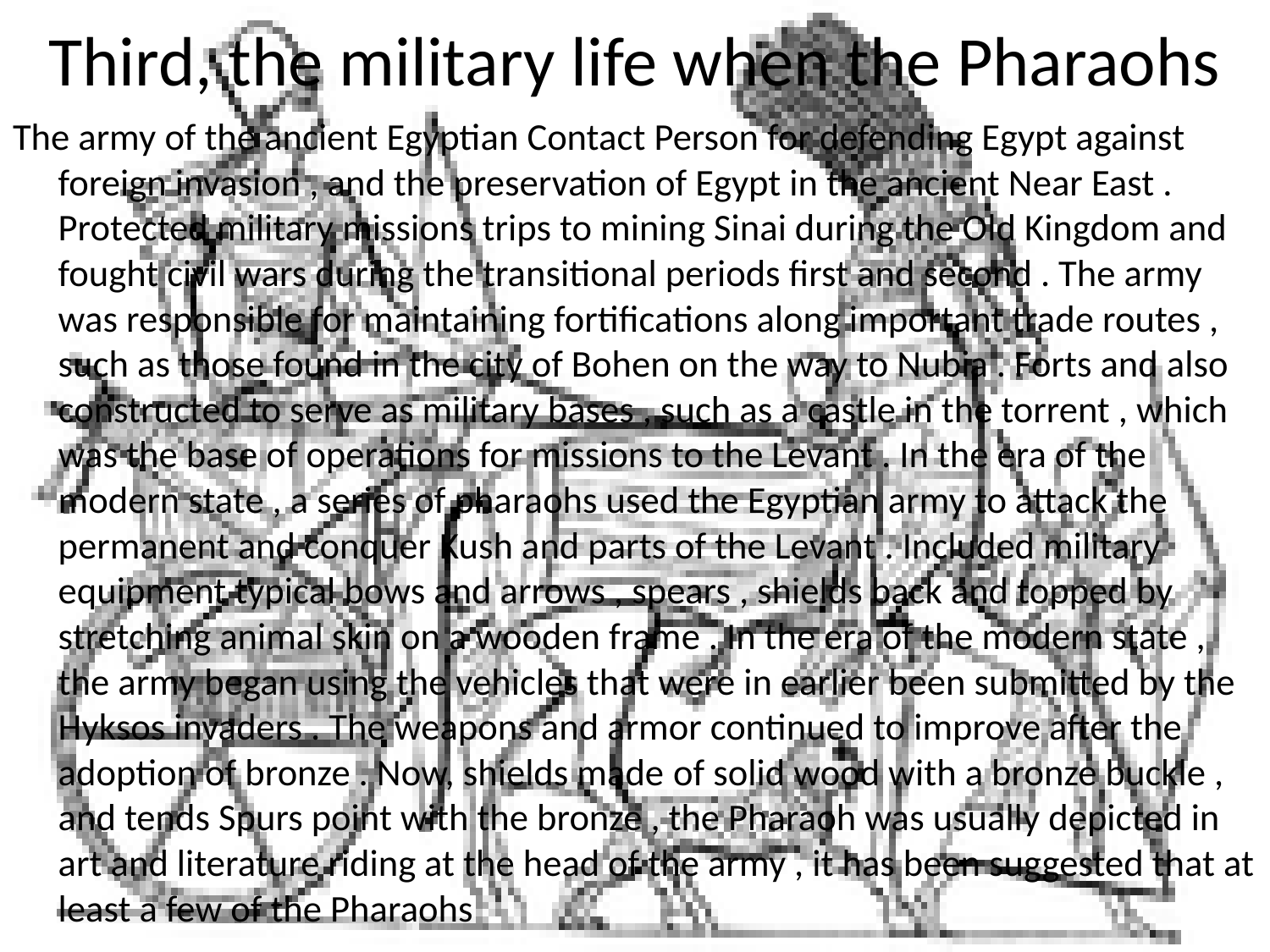

# Third, the military life when the Pharaohs
The army of the ancient Egyptian Contact Person for defending Egypt against foreign invasion , and the preservation of Egypt in the ancient Near East . Protected military missions trips to mining Sinai during the Old Kingdom and fought civil wars during the transitional periods first and second . The army was responsible for maintaining fortifications along important trade routes , such as those found in the city of Bohen on the way to Nubia . Forts and also constructed to serve as military bases , such as a castle in the torrent , which was the base of operations for missions to the Levant . In the era of the modern state , a series of pharaohs used the Egyptian army to attack the permanent and conquer Kush and parts of the Levant . Included military equipment typical bows and arrows , spears , shields back and topped by stretching animal skin on a wooden frame . In the era of the modern state , the army began using the vehicles that were in earlier been submitted by the Hyksos invaders . The weapons and armor continued to improve after the adoption of bronze . Now, shields made ​​of solid wood with a bronze buckle , and tends Spurs point with the bronze , the Pharaoh was usually depicted in art and literature riding at the head of the army , it has been suggested that at least a few of the Pharaohs